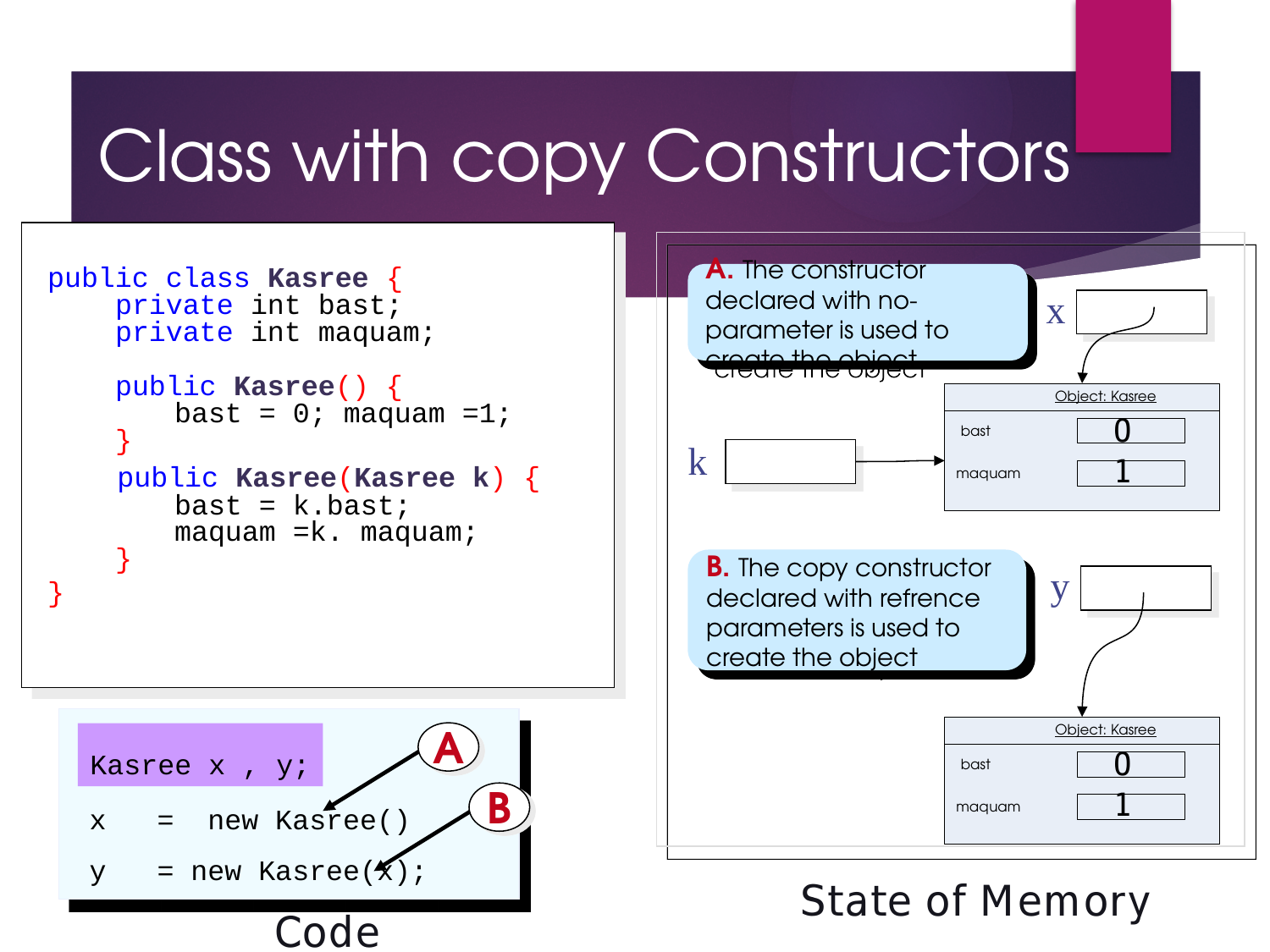

# Class with copy Constructors

public class Kasree {
    private int bast;
    private int maquam;

    public Kasree() {
	bast = 0; maquam =1;
    }
       public Kasree(Kasree k) {
	bast = k.bast;
	maquam =k. maquam;
    }
}

A. The constructor declared with no-parameter is used to create the object
x

Object: Kasree
0

bast
1

maquam
k

B. The copy constructor declared with refrence  parameters is used to create the object
y

Object: Kasree
0

bast
1

maquam
A

Kasree x , y;

x   =  new Kasree()
y   = new Kasree(x);
B

State of Memory
Code